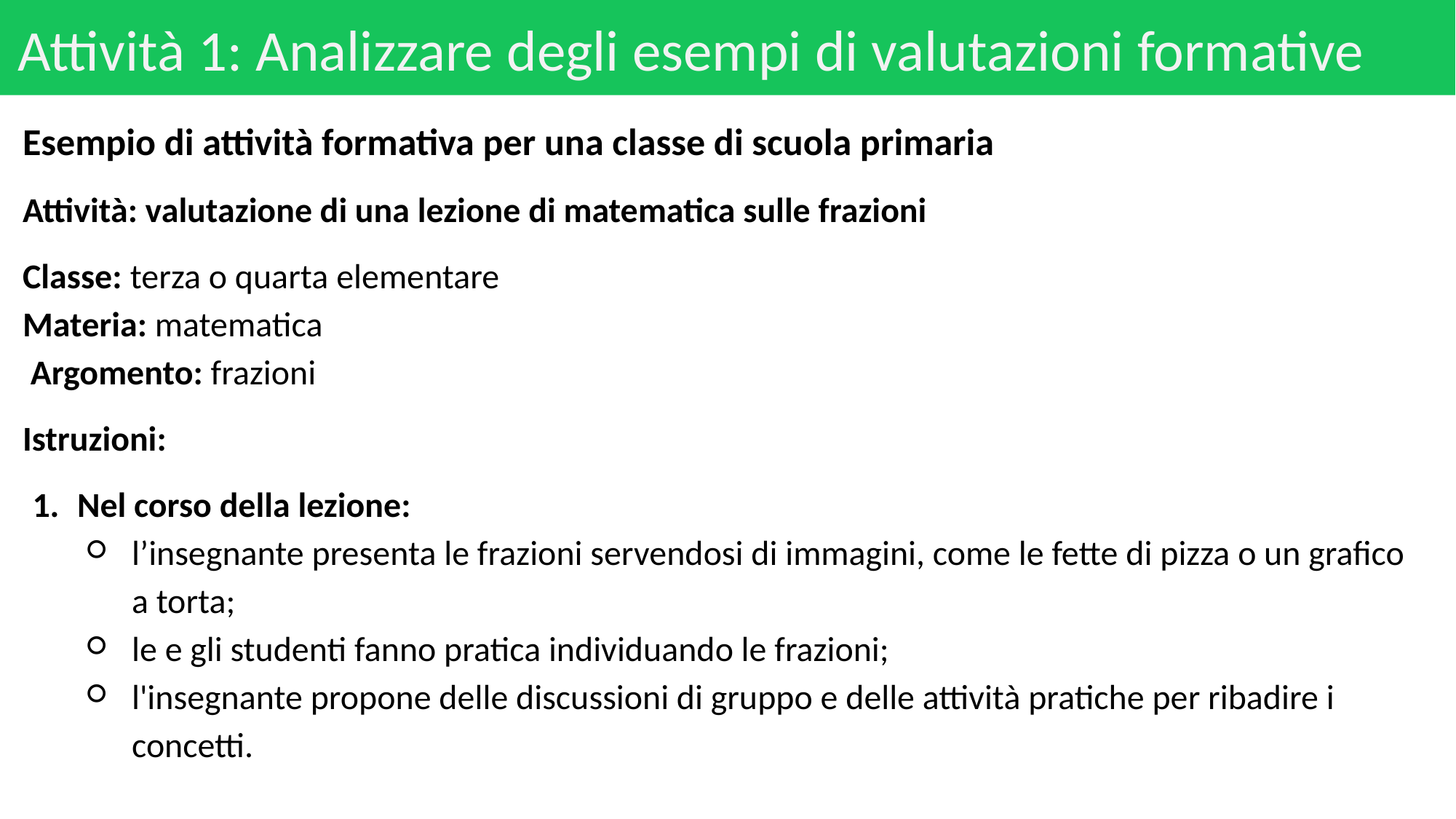

# Attività 1: Analizzare degli esempi di valutazioni formative
Esempio di attività formativa per una classe di scuola primaria
Attività: valutazione di una lezione di matematica sulle frazioni
Classe: terza o quarta elementare
Materia: matematica
 Argomento: frazioni
Istruzioni:
Nel corso della lezione:
l’insegnante presenta le frazioni servendosi di immagini, come le fette di pizza o un grafico a torta;
le e gli studenti fanno pratica individuando le frazioni;
l'insegnante propone delle discussioni di gruppo e delle attività pratiche per ribadire i concetti.